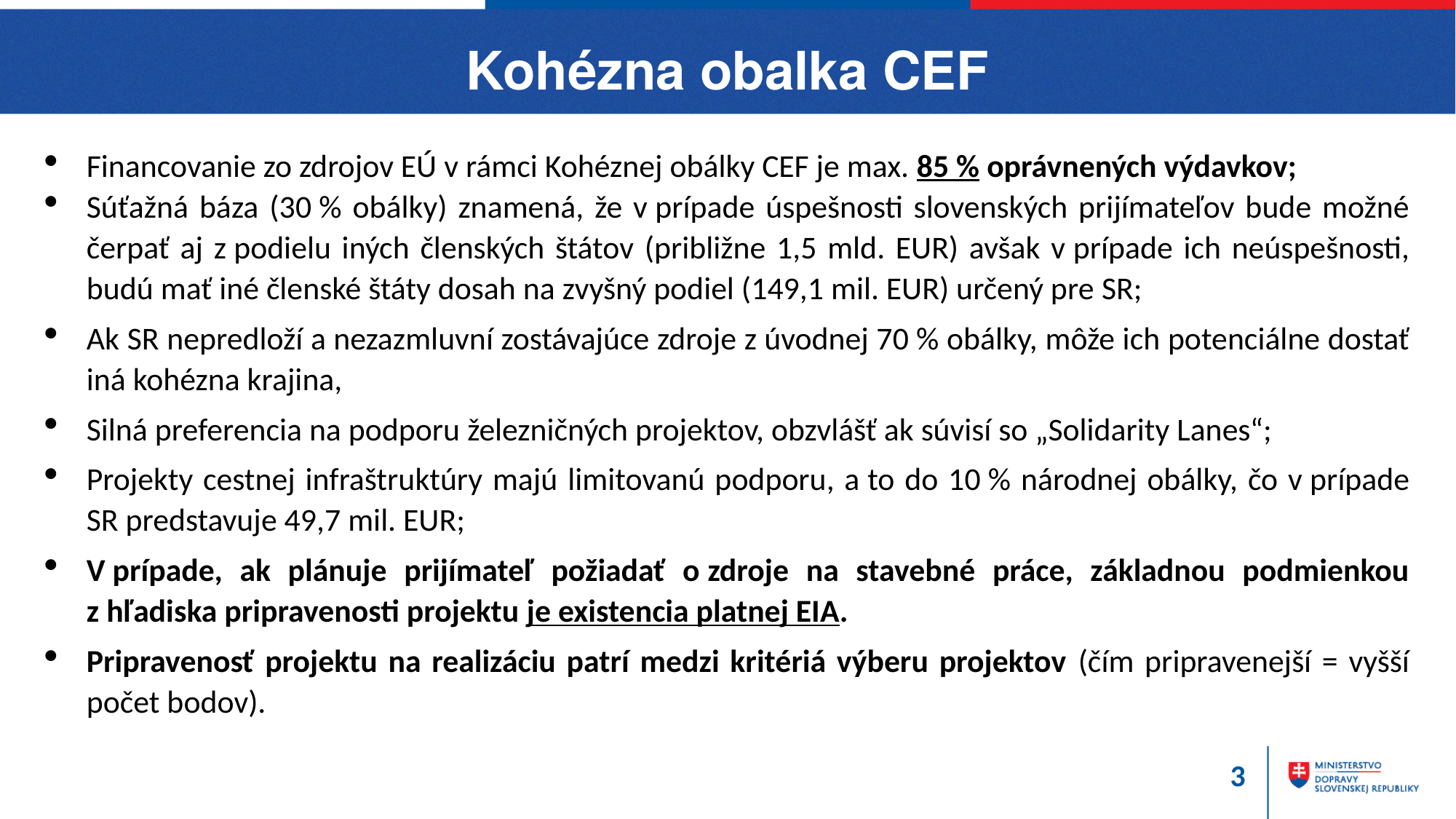

# Kohézna obalka CEF
Financovanie zo zdrojov EÚ v rámci Kohéznej obálky CEF je max. 85 % oprávnených výdavkov;
Súťažná báza (30 % obálky) znamená, že v prípade úspešnosti slovenských prijímateľov bude možné čerpať aj z podielu iných členských štátov (približne 1,5 mld. EUR) avšak v prípade ich neúspešnosti, budú mať iné členské štáty dosah na zvyšný podiel (149,1 mil. EUR) určený pre SR;
Ak SR nepredloží a nezazmluvní zostávajúce zdroje z úvodnej 70 % obálky, môže ich potenciálne dostať iná kohézna krajina,
Silná preferencia na podporu železničných projektov, obzvlášť ak súvisí so „Solidarity Lanes“;
Projekty cestnej infraštruktúry majú limitovanú podporu, a to do 10 % národnej obálky, čo v prípade SR predstavuje 49,7 mil. EUR;
V prípade, ak plánuje prijímateľ požiadať o zdroje na stavebné práce, základnou podmienkou z hľadiska pripravenosti projektu je existencia platnej EIA.
Pripravenosť projektu na realizáciu patrí medzi kritériá výberu projektov (čím pripravenejší = vyšší počet bodov).
3